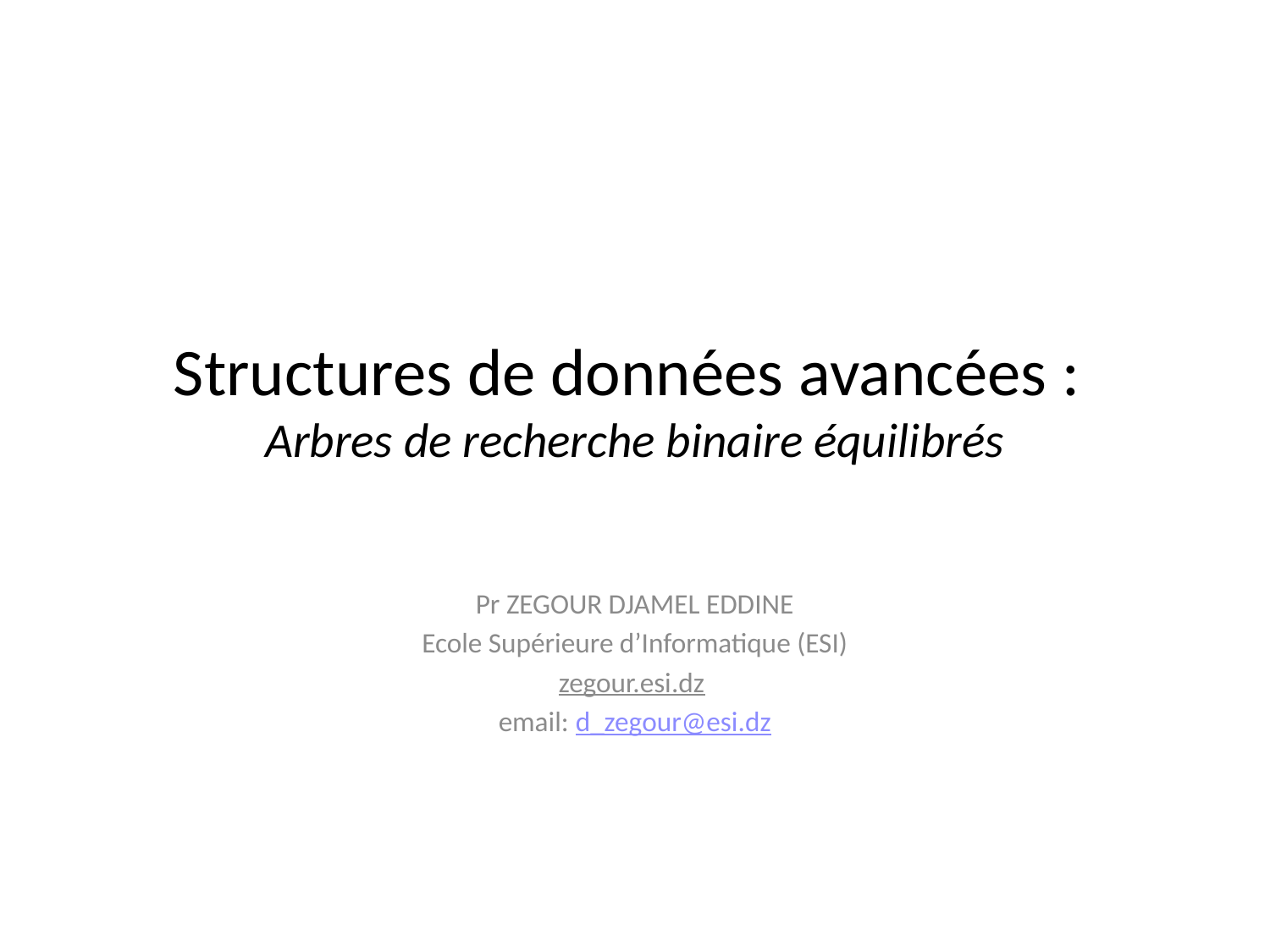

# Structures de données avancées : Arbres de recherche binaire équilibrés

Pr ZEGOUR DJAMEL EDDINE
Ecole Supérieure d’Informatique (ESI)
zegour.esi.dz
email: d_zegour@esi.dz